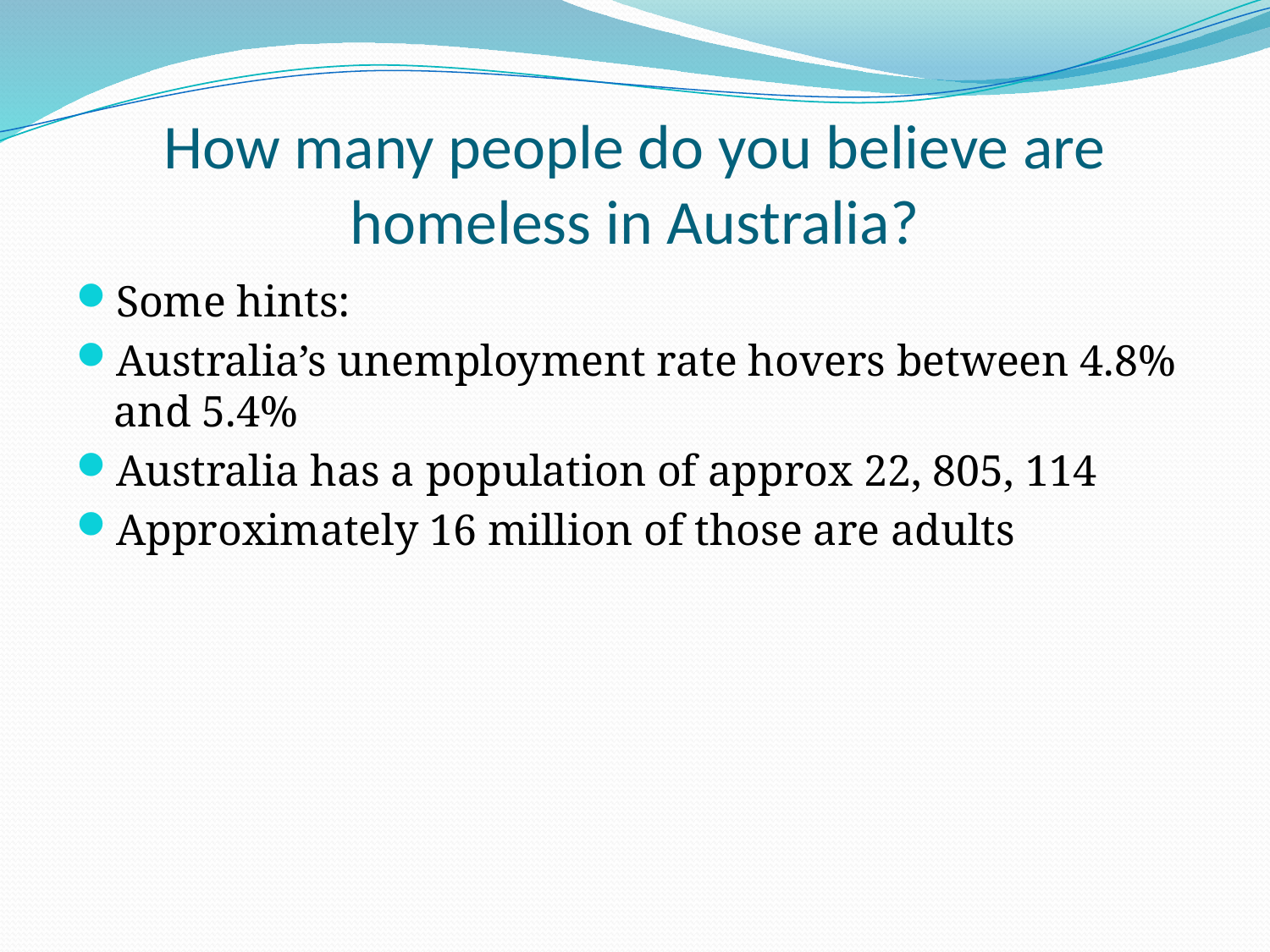

# How many people do you believe are homeless in Australia?
Some hints:
Australia’s unemployment rate hovers between 4.8% and 5.4%
Australia has a population of approx 22, 805, 114
Approximately 16 million of those are adults